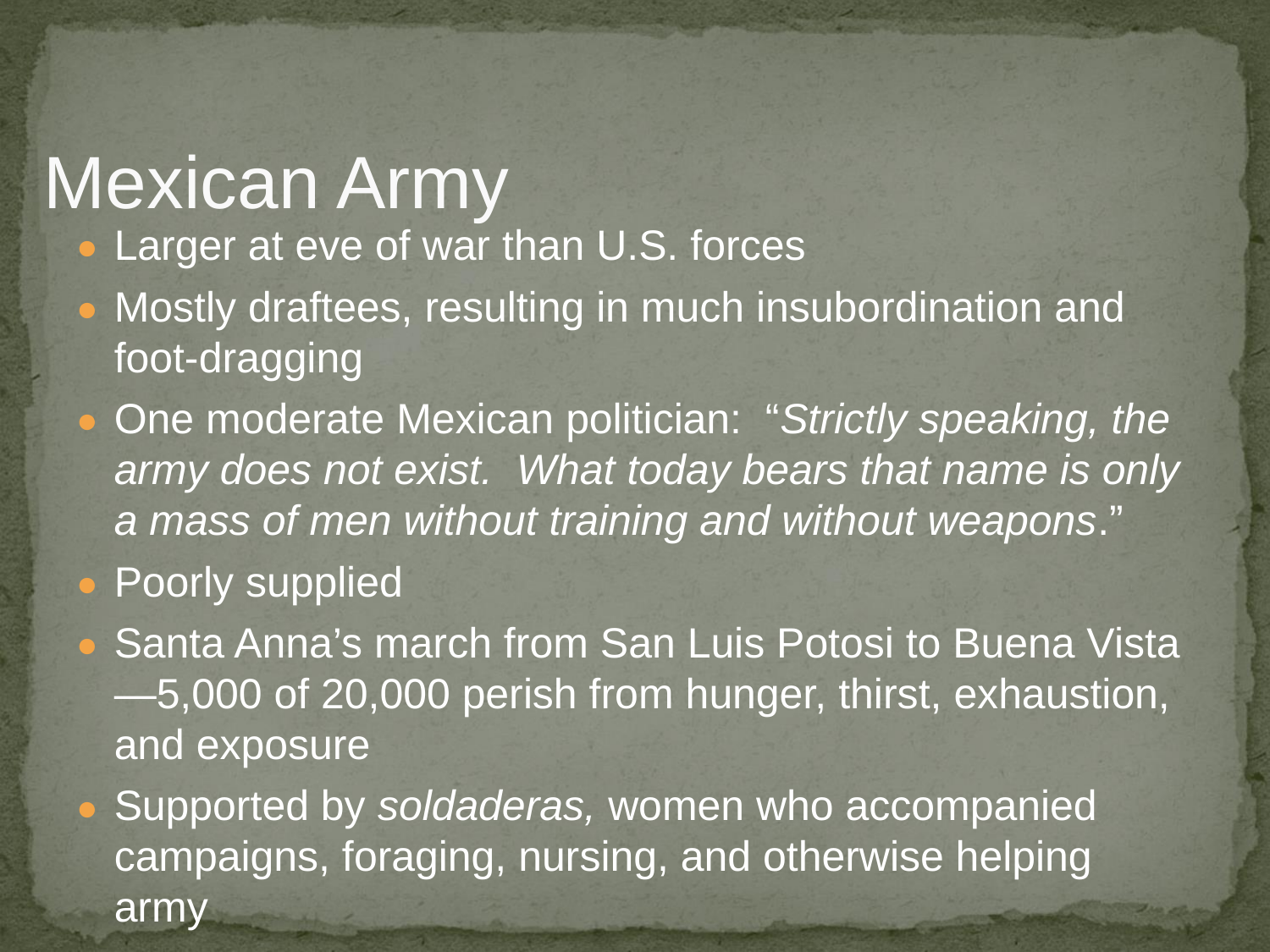

# Mexican Army
Larger at eve of war than U.S. forces
Mostly draftees, resulting in much insubordination and foot-dragging
One moderate Mexican politician:  “Strictly speaking, the army does not exist.  What today bears that name is only a mass of men without training and without weapons.”
Poorly supplied
Santa Anna’s march from San Luis Potosi to Buena Vista—5,000 of 20,000 perish from hunger, thirst, exhaustion, and exposure
Supported by soldaderas, women who accompanied campaigns, foraging, nursing, and otherwise helping army